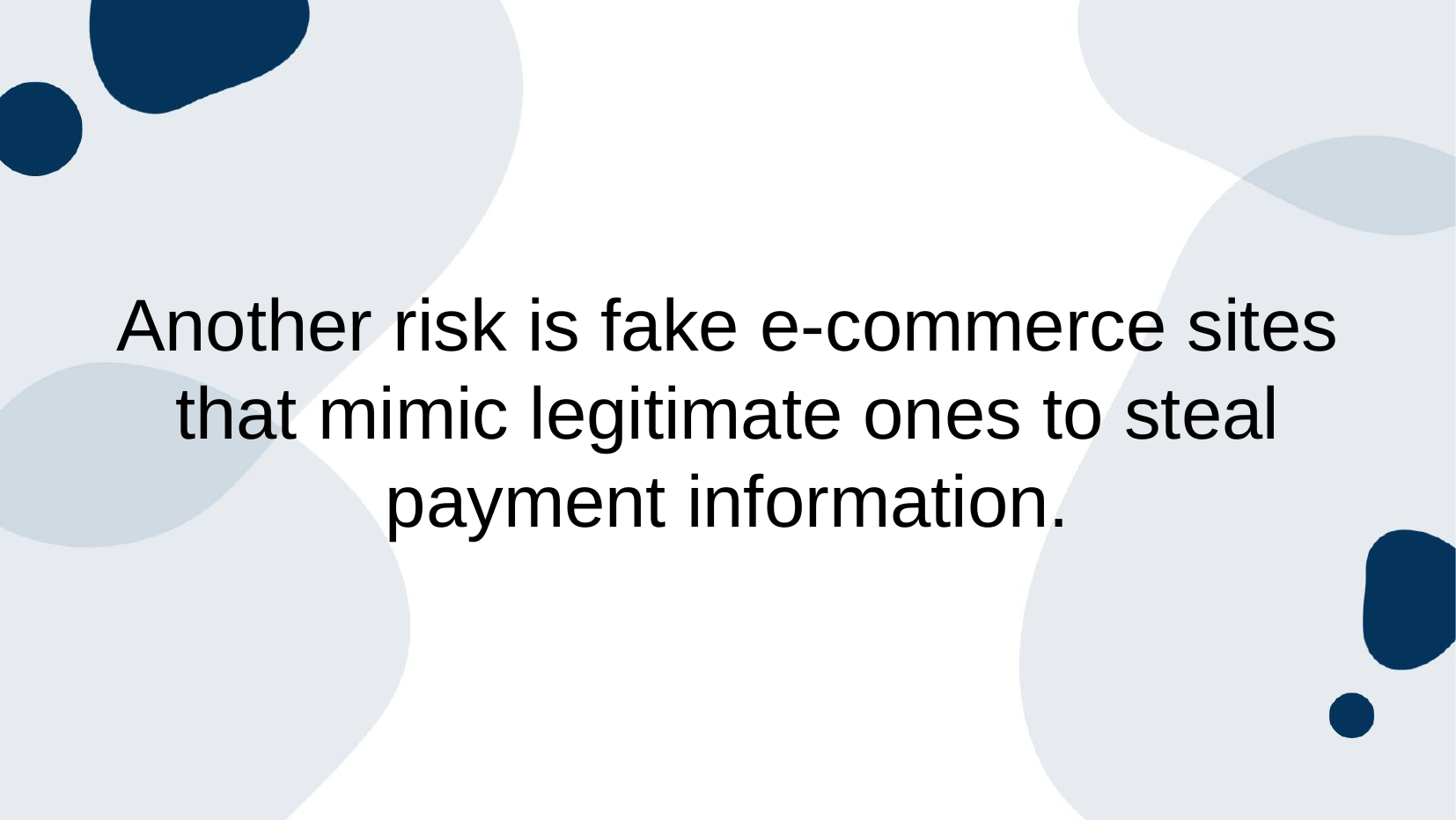

# Another risk is fake e-commerce sites that mimic legitimate ones to steal payment information.